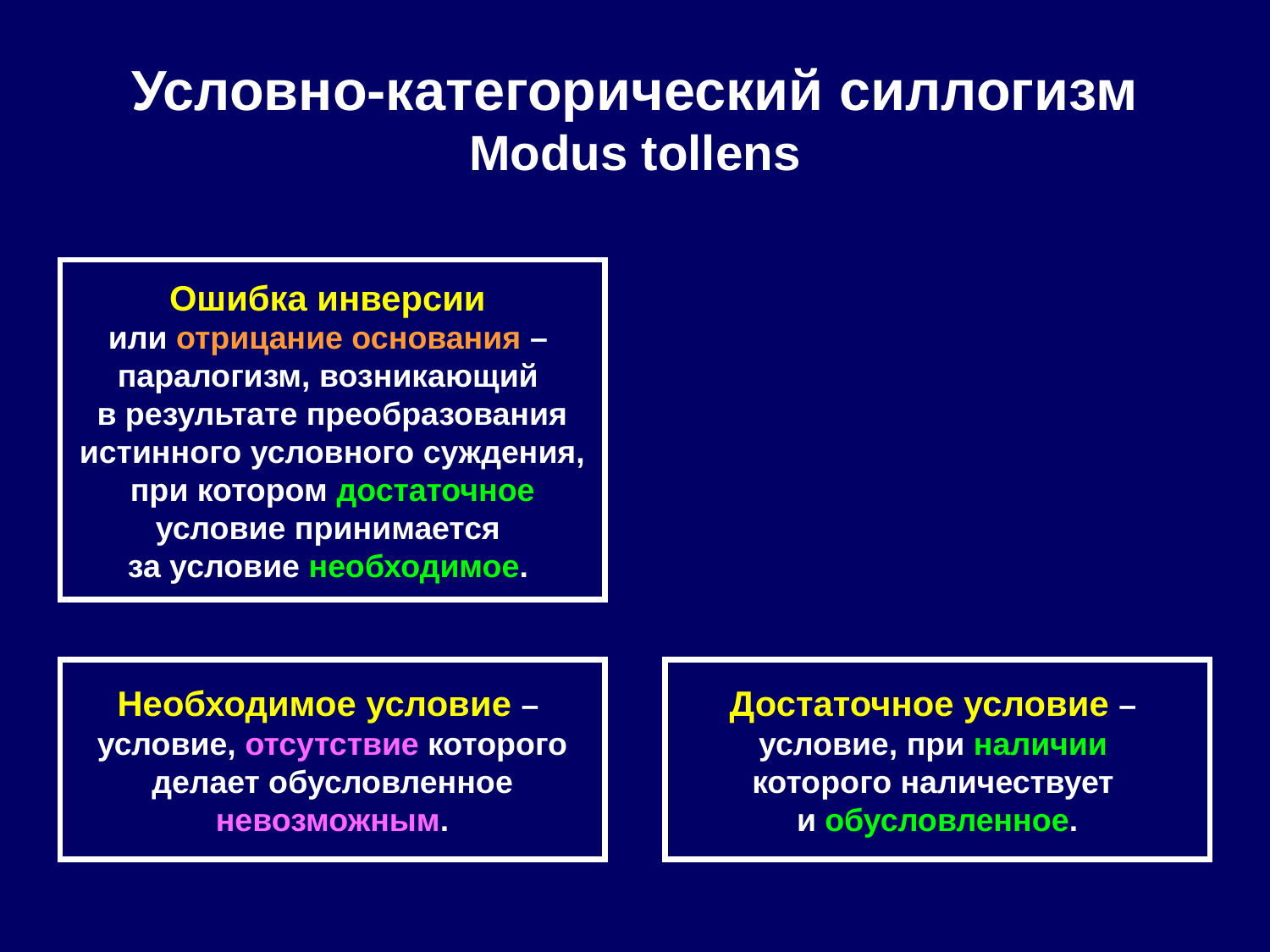

# Условно-категорический силлогизм Modus tollens
Ошибка инверсии
или отрицание основания –
паралогизм, возникающий
в результате преобразования истинного условного суждения, при котором достаточное условие принимается
за условие необходимое.
Необходимое условие –
условие, отсутствие которого делает обусловленное невозможным.
Достаточное условие –
условие, при наличии
которого наличествует
и обусловленное.